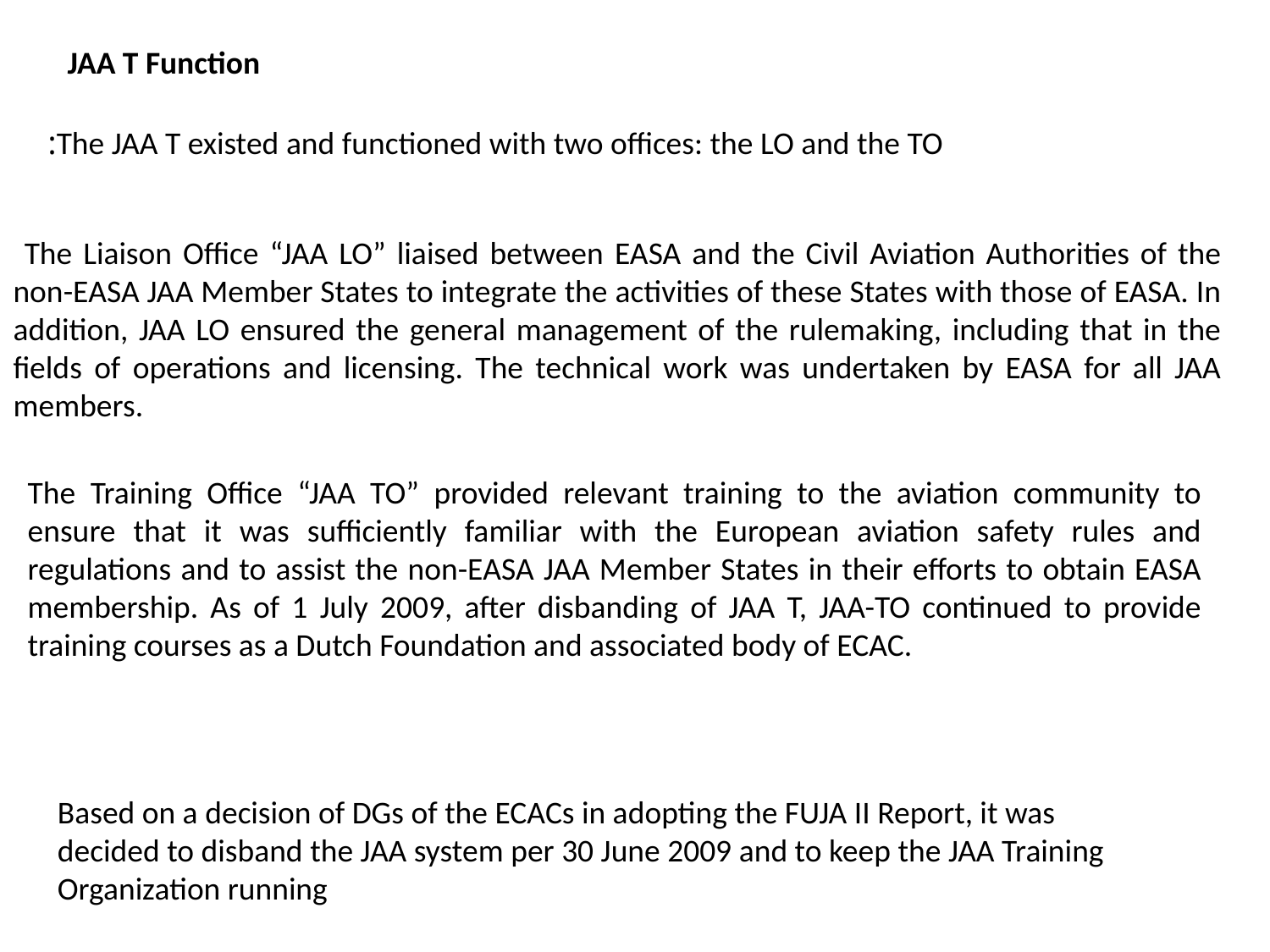

JAA T Function
The JAA T existed and functioned with two offices: the LO and the TO:
 The Liaison Office “JAA LO” liaised between EASA and the Civil Aviation Authorities of the non-EASA JAA Member States to integrate the activities of these States with those of EASA. In addition, JAA LO ensured the general management of the rulemaking, including that in the fields of operations and licensing. The technical work was undertaken by EASA for all JAA members.
The Training Office “JAA TO” provided relevant training to the aviation community to ensure that it was sufficiently familiar with the European aviation safety rules and regulations and to assist the non-EASA JAA Member States in their efforts to obtain EASA membership. As of 1 July 2009, after disbanding of JAA T, JAA-TO continued to provide training courses as a Dutch Foundation and associated body of ECAC.
Based on a decision of DGs of the ECACs in adopting the FUJA II Report, it was decided to disband the JAA system per 30 June 2009 and to keep the JAA Training Organization running